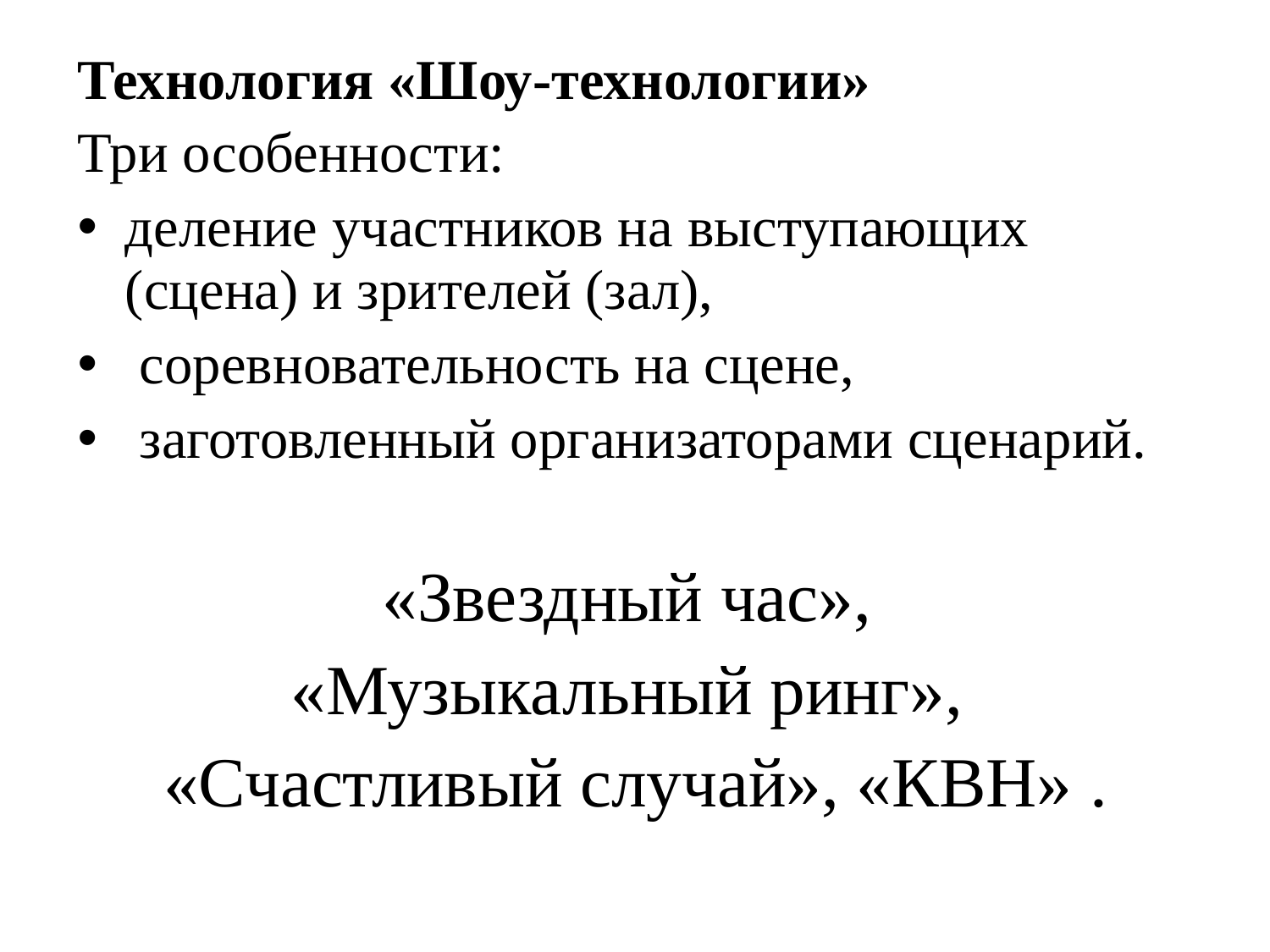

Технология «Шоу-технологии»
Три особенности:
деление участников на выступающих (сцена) и зрителей (зал),
 соревновательность на сцене,
 заготовленный организаторами сценарий.

«Звездный час»,
«Музыкальный ринг»,
«Счастливый случай», «КВН» .

#